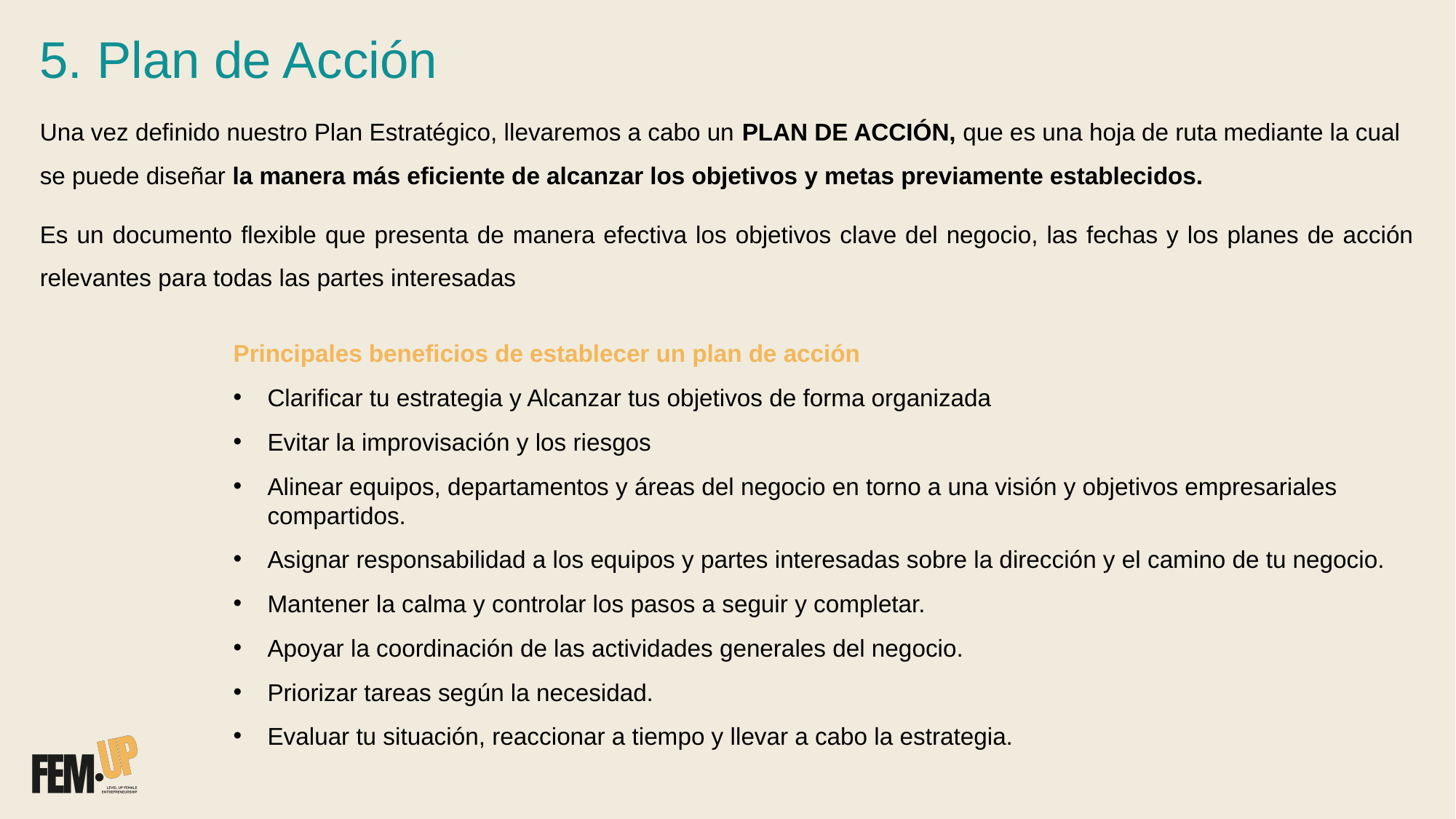

# 5. Plan de Acción
Una vez definido nuestro Plan Estratégico, llevaremos a cabo un PLAN DE ACCIÓN, que es una hoja de ruta mediante la cual se puede diseñar la manera más eficiente de alcanzar los objetivos y metas previamente establecidos.
Es un documento flexible que presenta de manera efectiva los objetivos clave del negocio, las fechas y los planes de acción relevantes para todas las partes interesadas
Principales beneficios de establecer un plan de acción
Clarificar tu estrategia y Alcanzar tus objetivos de forma organizada
Evitar la improvisación y los riesgos
Alinear equipos, departamentos y áreas del negocio en torno a una visión y objetivos empresariales compartidos.
Asignar responsabilidad a los equipos y partes interesadas sobre la dirección y el camino de tu negocio.
Mantener la calma y controlar los pasos a seguir y completar.
Apoyar la coordinación de las actividades generales del negocio.
Priorizar tareas según la necesidad.
Evaluar tu situación, reaccionar a tiempo y llevar a cabo la estrategia.